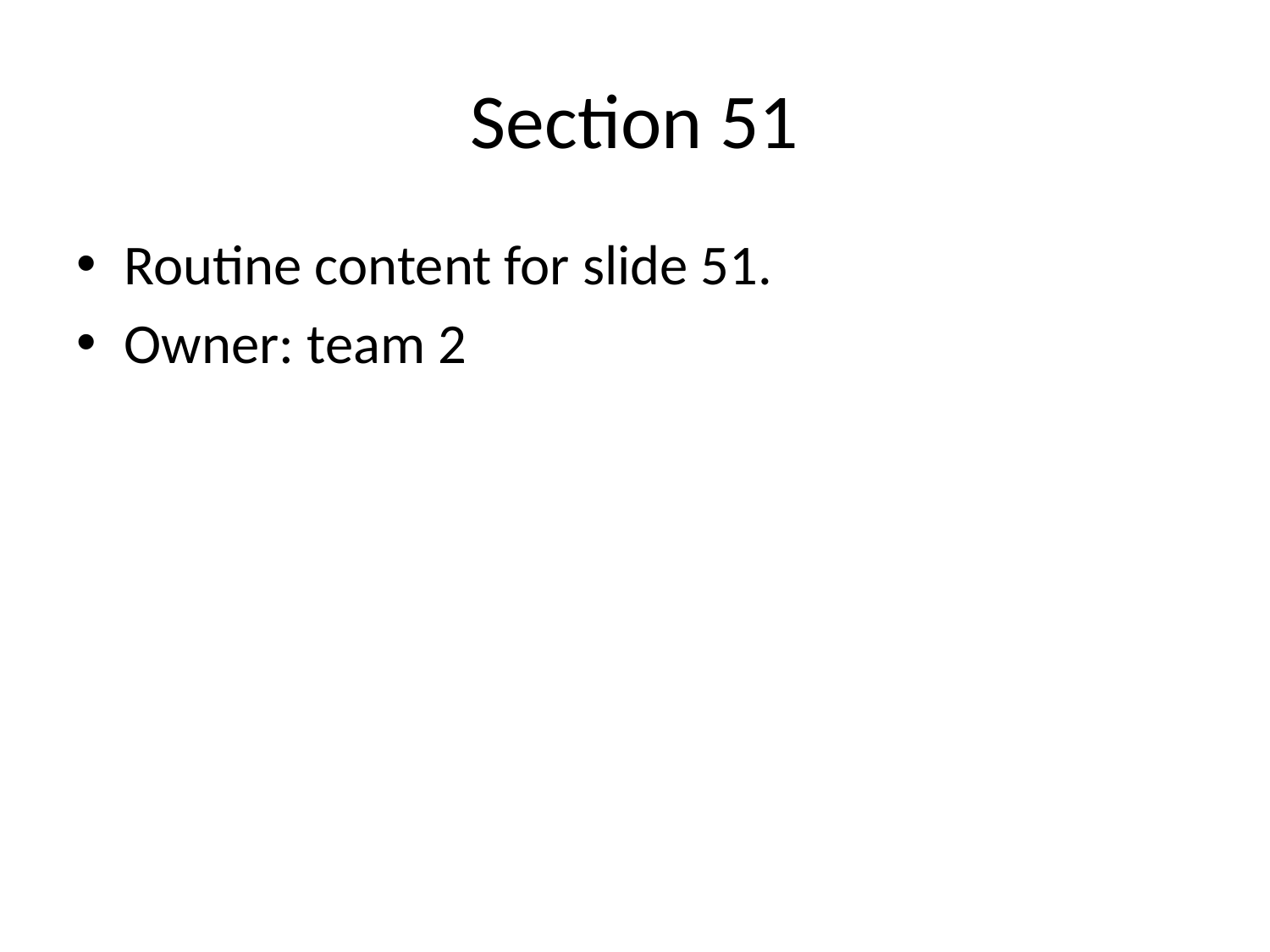

# Section 51
Routine content for slide 51.
Owner: team 2